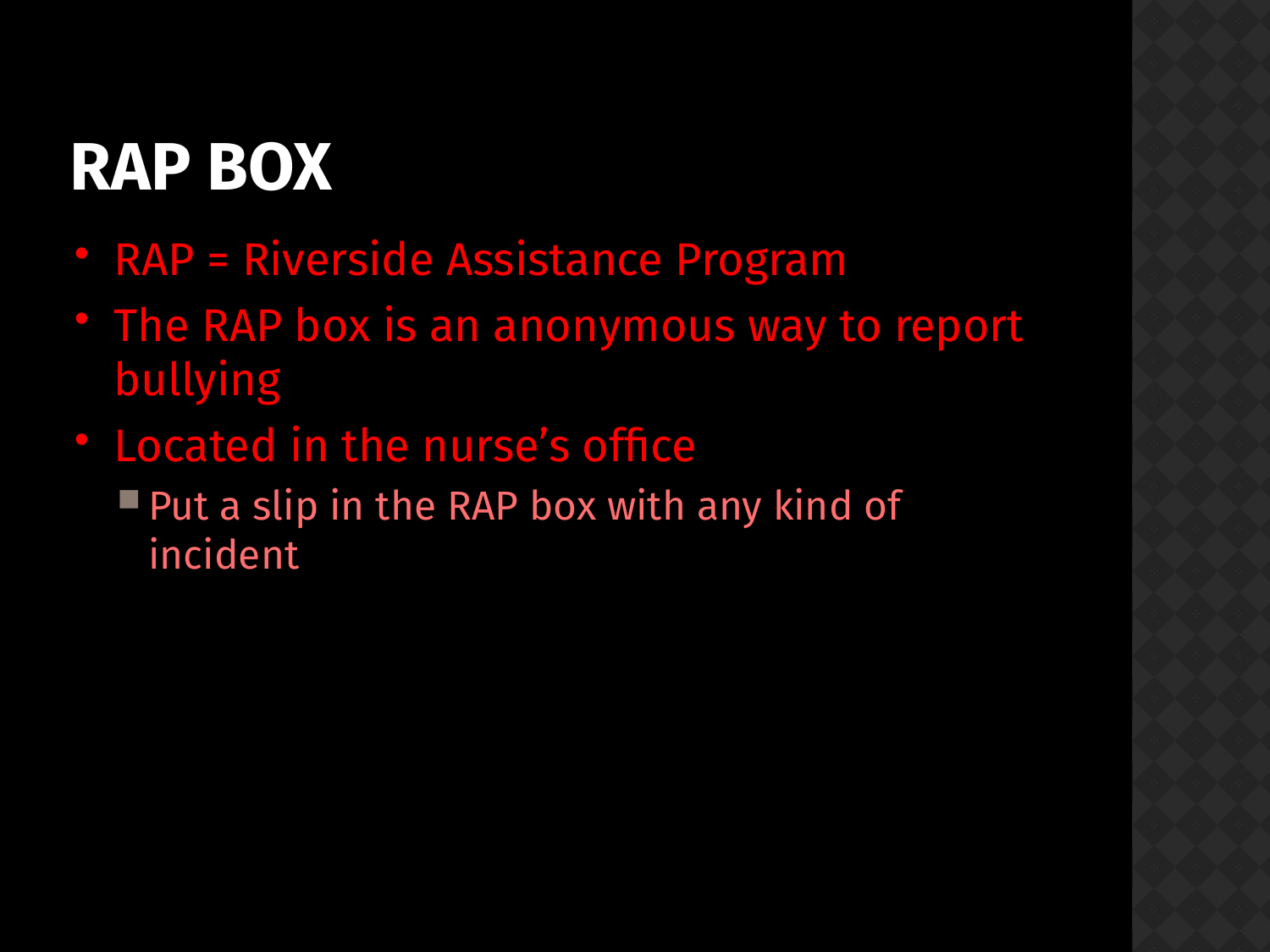

# RAP Box
RAP = Riverside Assistance Program
The RAP box is an anonymous way to report bullying
Located in the nurse’s office
Put a slip in the RAP box with any kind of incident